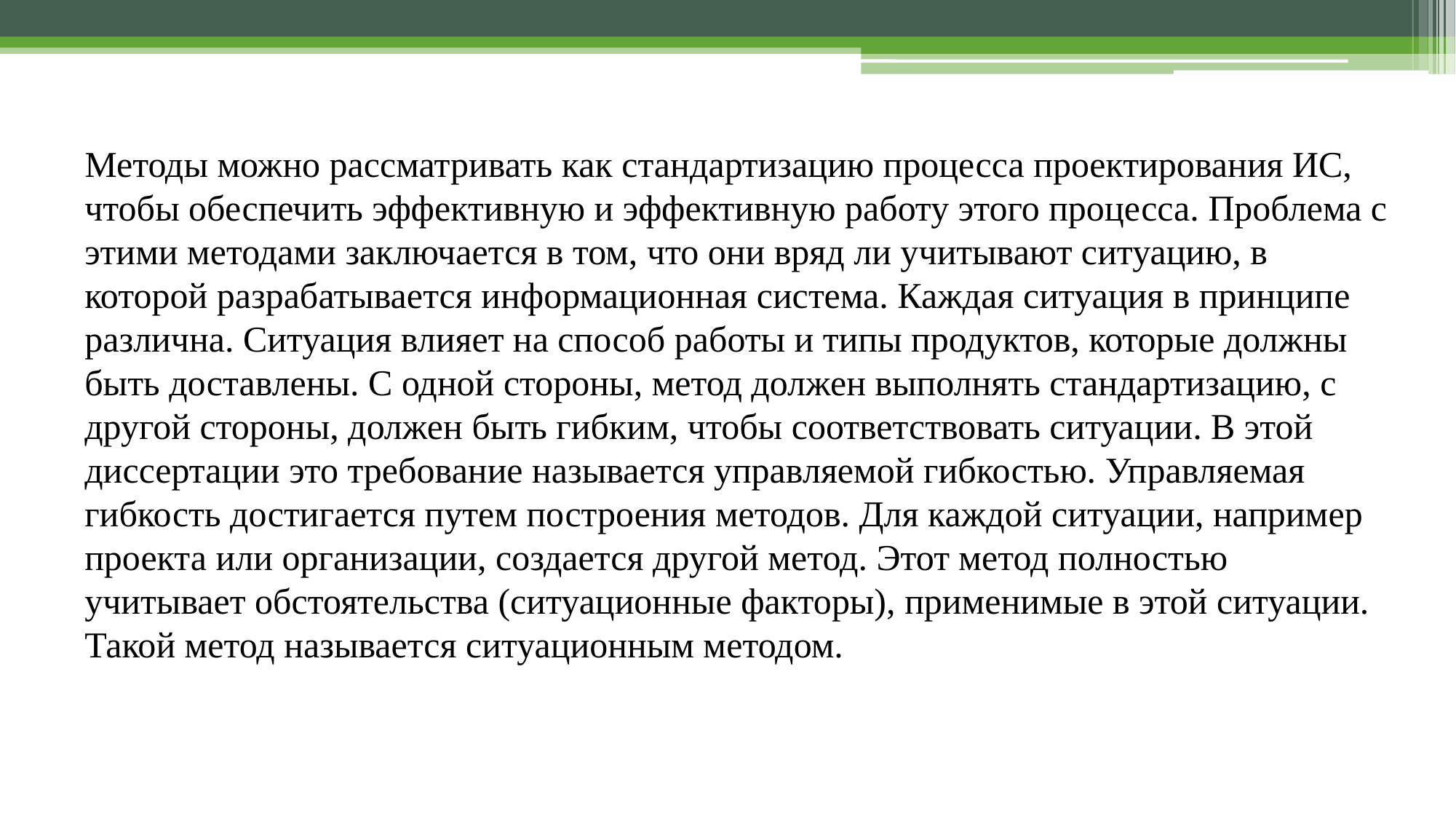

Методы можно рассматривать как стандартизацию процесса проектирования ИС, чтобы обеспечить эффективную и эффективную работу этого процесса. Проблема с этими методами заключается в том, что они вряд ли учитывают ситуацию, в которой разрабатывается информационная система. Каждая ситуация в принципе различна. Ситуация влияет на способ работы и типы продуктов, которые должны быть доставлены. С одной стороны, метод должен выполнять стандартизацию, с другой стороны, должен быть гибким, чтобы соответствовать ситуации. В этой диссертации это требование называется управляемой гибкостью. Управляемая гибкость достигается путем построения методов. Для каждой ситуации, например проекта или организации, создается другой метод. Этот метод полностью учитывает обстоятельства (ситуационные факторы), применимые в этой ситуации. Такой метод называется ситуационным методом.